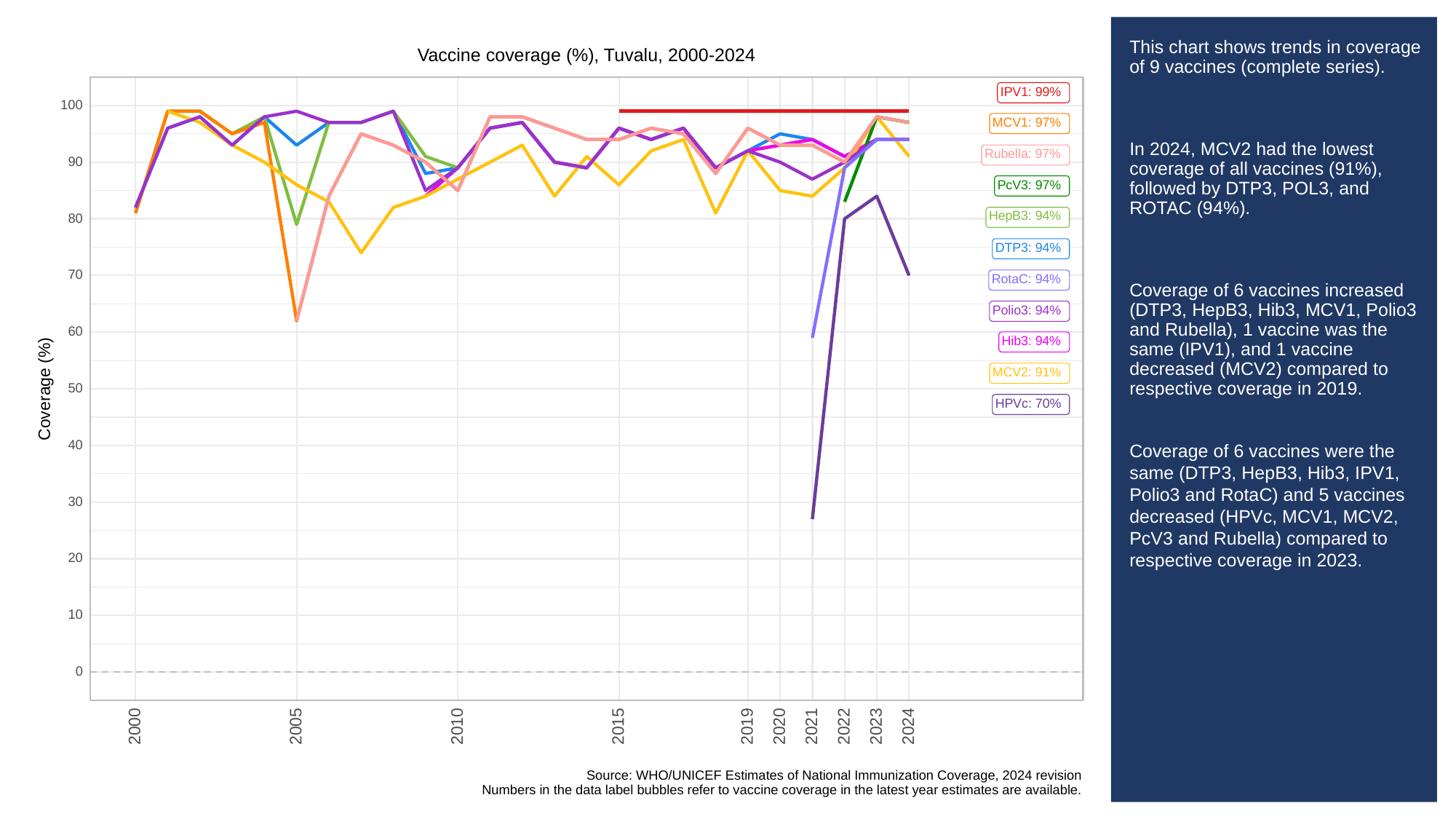

# This chart shows trends in coverage of 9 vaccines (complete series).

In 2024, MCV2 had the lowest coverage of all vaccines (91%), followed by DTP3, POL3, and ROTAC (94%).

Coverage of 6 vaccines increased (DTP3, HepB3, Hib3, MCV1, Polio3 and Rubella), 1 vaccine was the same (IPV1), and 1 vaccine decreased (MCV2) compared to respective coverage in 2019.

Coverage of 6 vaccines were the same (DTP3, HepB3, Hib3, IPV1, Polio3 and RotaC) and 5 vaccines decreased (HPVc, MCV1, MCV2, PcV3 and Rubella) compared to respective coverage in 2023.

Vaccine coverage (%), Tuvalu, 2000-2024

IPV1: 99%

100

MCV1: 97%

Rubella: 97%
90

PcV3: 97%

HepB3: 94%
80

DTP3: 94%

70
RotaC: 94%

Polio3: 94%
60

Hib3: 94%

MCV2: 91%
Coverage (%)
50

HPVc: 70%

40

30

20

10

0

2023
2000
2005
2010
2015
2019
2020
2021
2022
2024
Source: WHO/UNICEF Estimates of National Immunization Coverage, 2024 revision
Numbers in the data label bubbles refer to vaccine coverage in the latest year estimates are available.